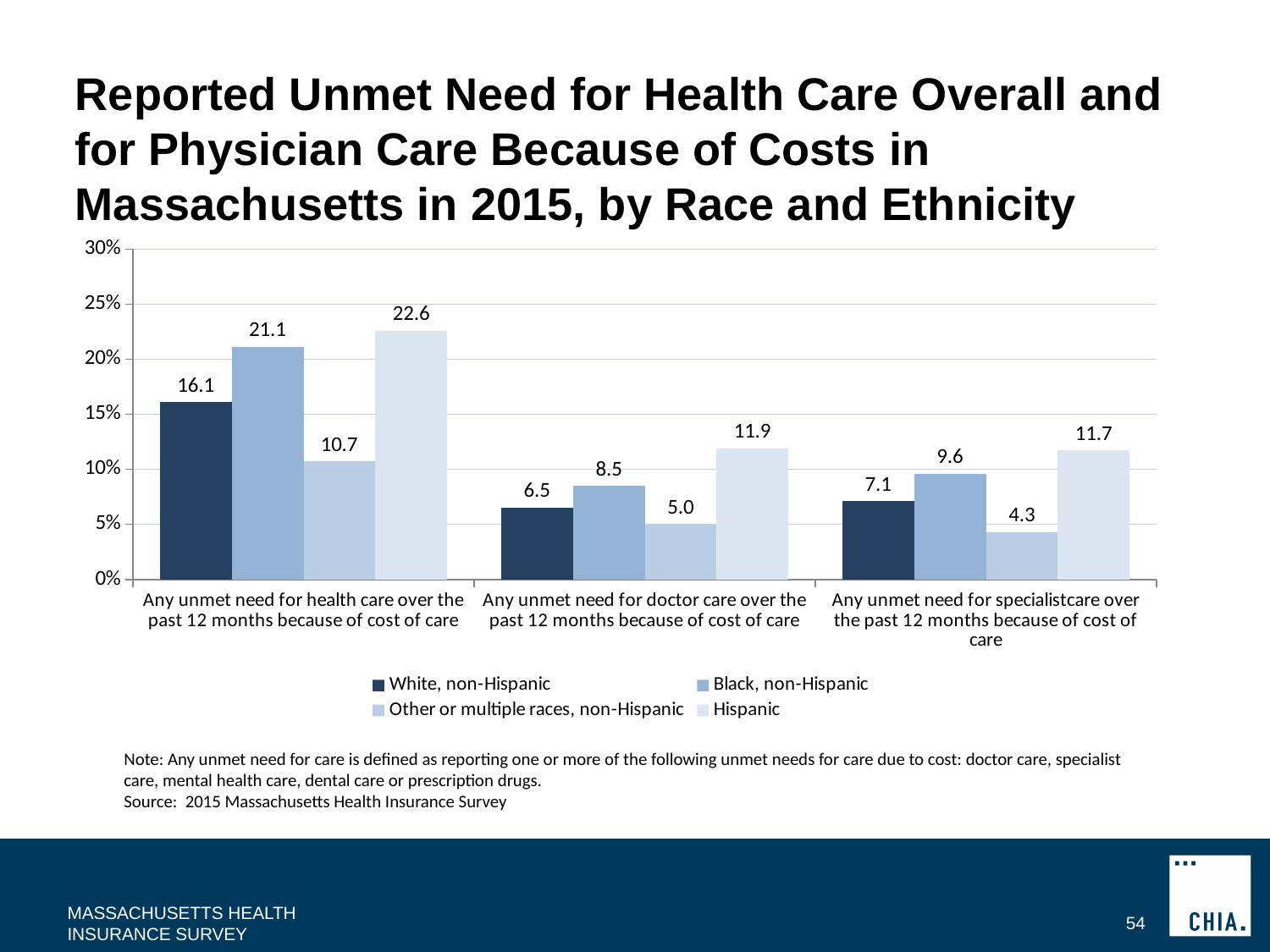

# Reported Unmet Need for Health Care Overall and for Physician Care Because of Costs in Massachusetts in 2015, by Race and Ethnicity

### Chart

| Category | White, non-Hispanic | Black, non-Hispanic | Other or multiple races, non-Hispanic | Hispanic |
|---|---|---|---|---|
| Any unmet need for health care over the past 12 months because of cost of care | 16.1 | 21.1 | 10.7 | 22.6 |
| Any unmet need for doctor care over the past 12 months because of cost of care | 6.5 | 8.5 | 5.0 | 11.9 |
| Any unmet need for specialistcare over the past 12 months because of cost of care | 7.1 | 9.6 | 4.3 | 11.7 |
Note: Any unmet need for care is defined as reporting one or more of the following unmet needs for care due to cost: doctor care, specialist care, mental health care, dental care or prescription drugs.
Source:  2015 Massachusetts Health Insurance Survey
MASSACHUSETTS HEALTH INSURANCE SURVEY
54